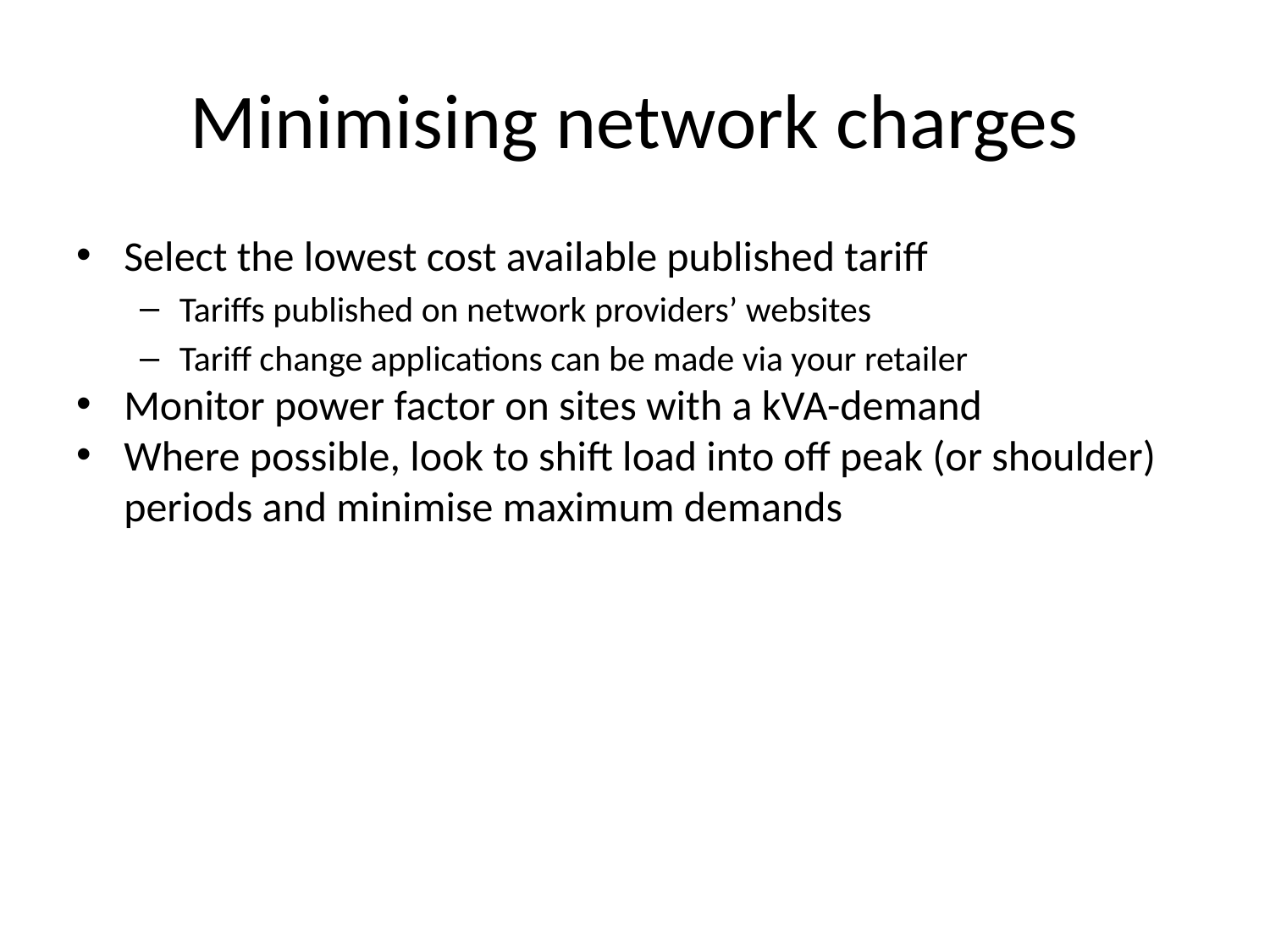

# Minimising network charges
Select the lowest cost available published tariff
Tariffs published on network providers’ websites
Tariff change applications can be made via your retailer
Monitor power factor on sites with a kVA-demand
Where possible, look to shift load into off peak (or shoulder) periods and minimise maximum demands